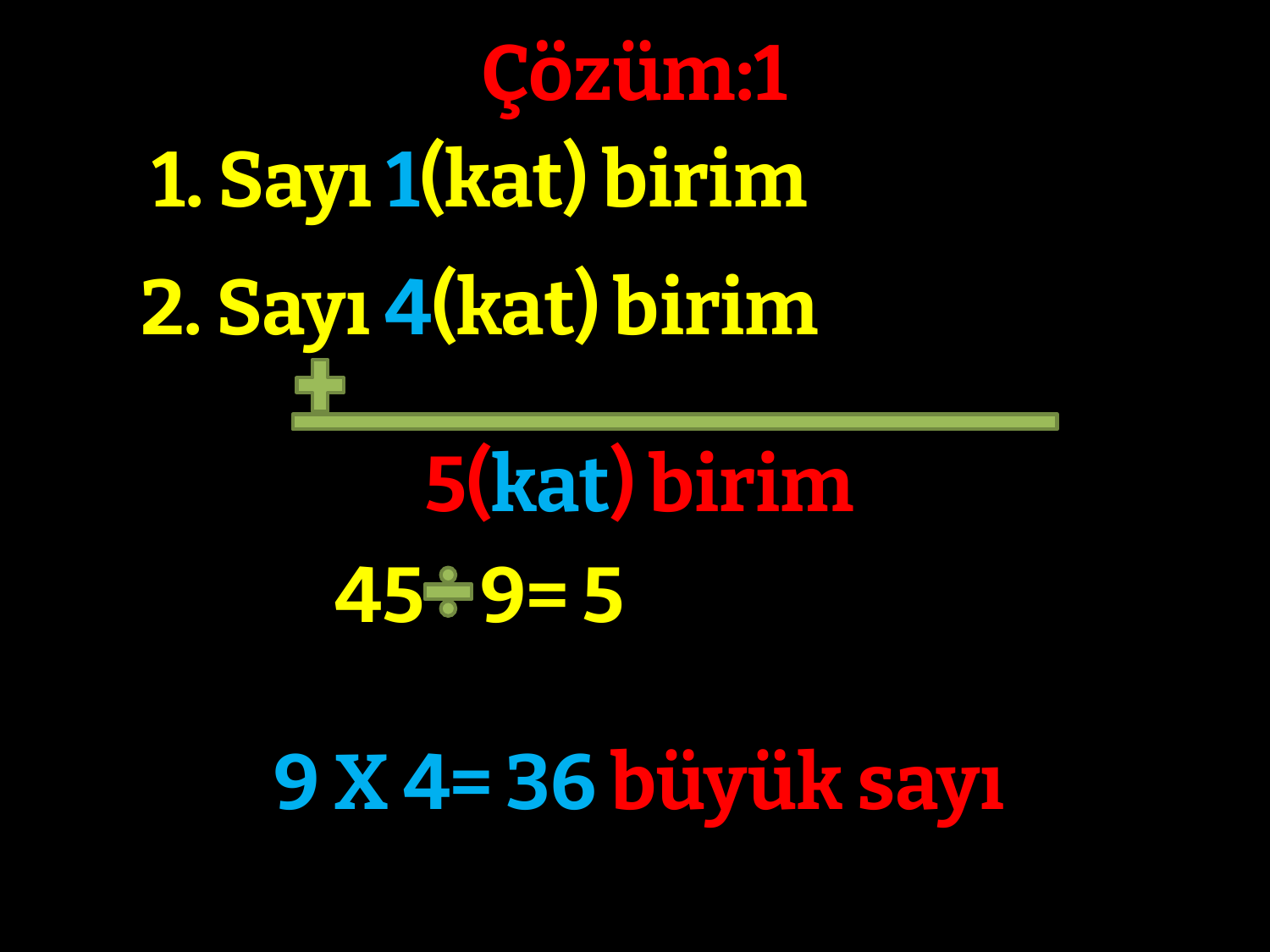

Çözüm:1
#
1. Sayı 1(kat) birim
2. Sayı 4(kat) birim

 5(kat) birim
45    9= 5

9 X 4= 36 büyük sayı